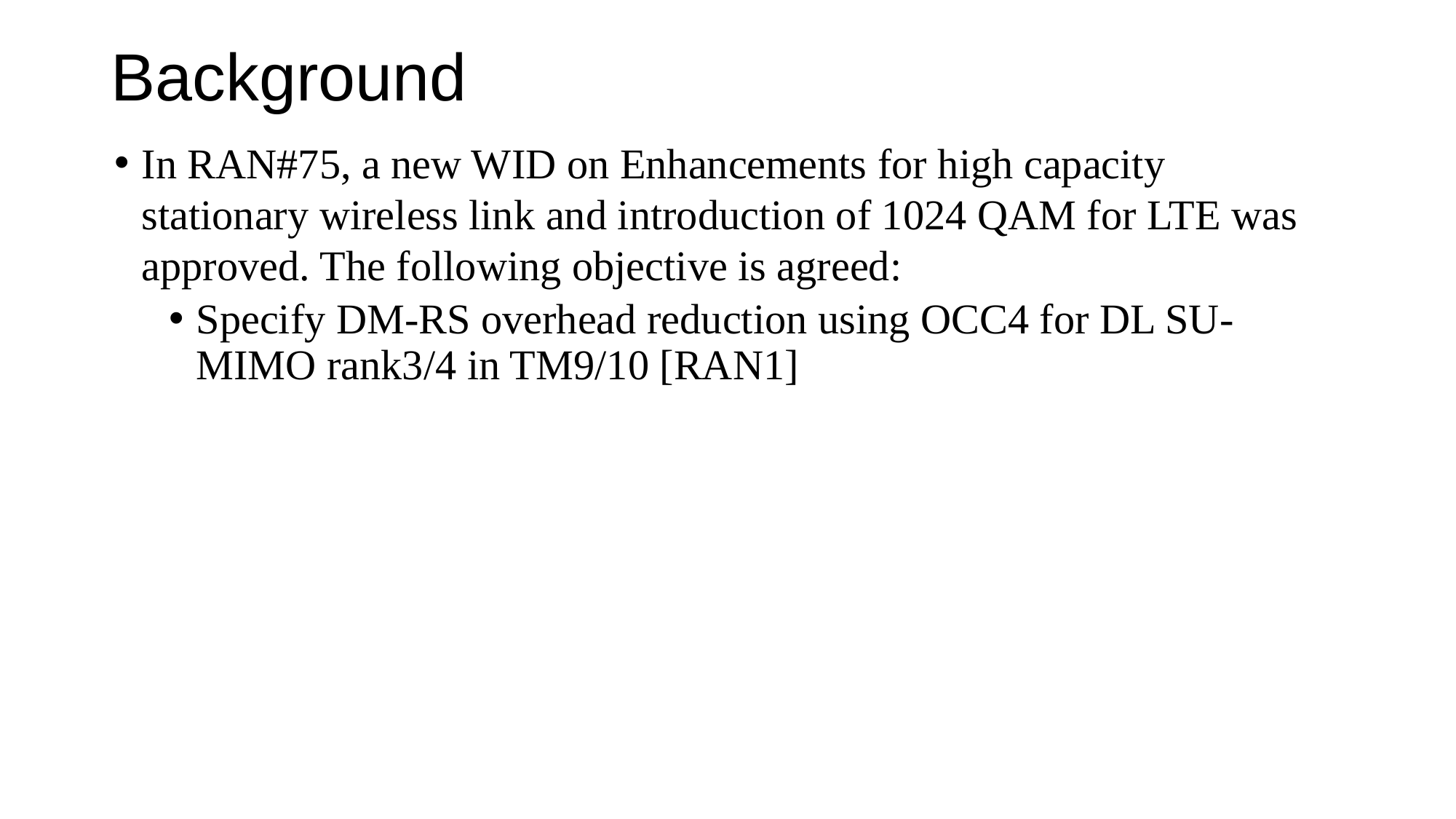

# Background
In RAN#75, a new WID on Enhancements for high capacity stationary wireless link and introduction of 1024 QAM for LTE was approved. The following objective is agreed:
Specify DM-RS overhead reduction using OCC4 for DL SU-MIMO rank3/4 in TM9/10 [RAN1]